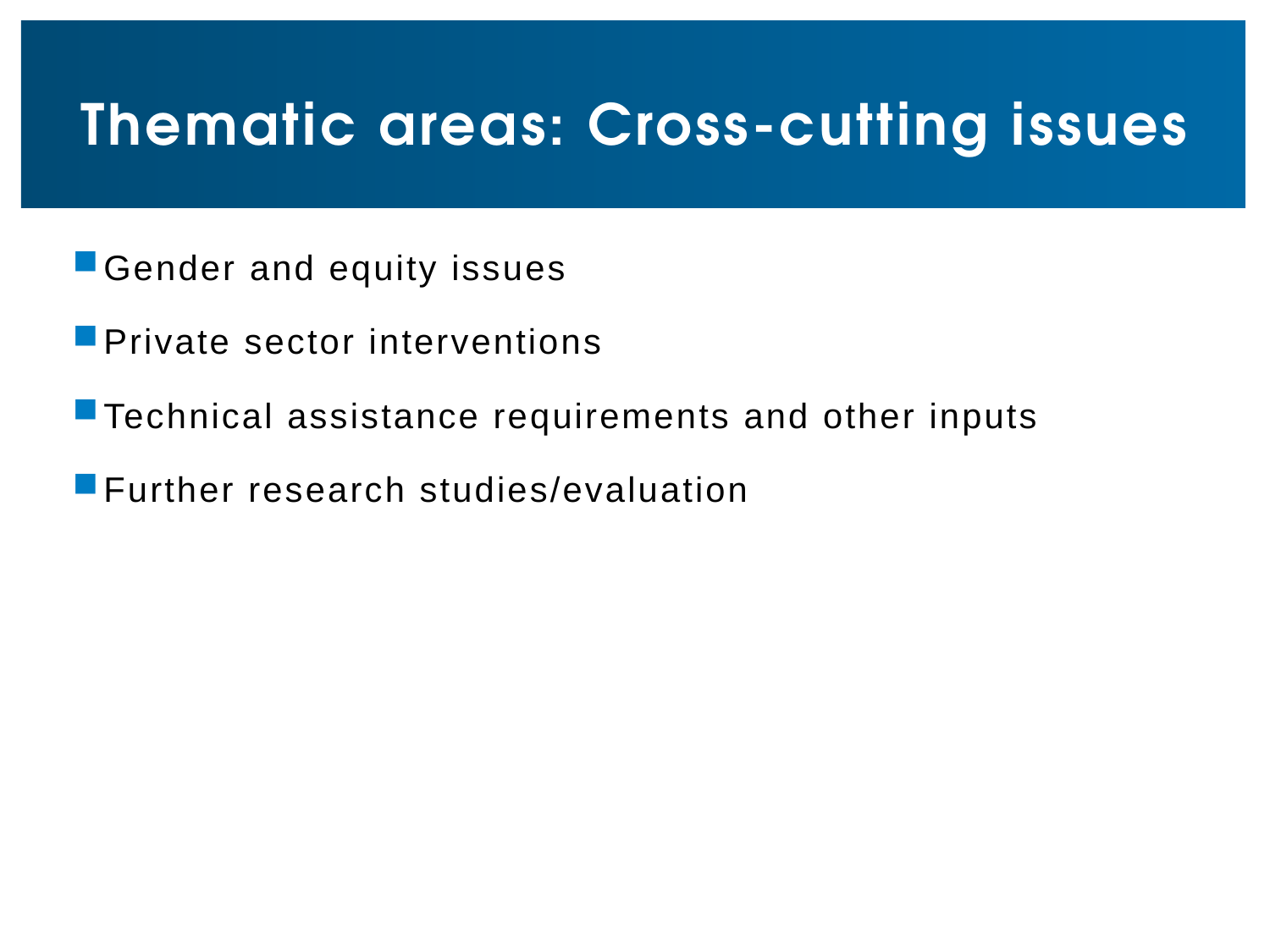

# Thematic areas: Cross-cutting issues
Gender and equity issues
Private sector interventions
Technical assistance requirements and other inputs
Further research studies/evaluation